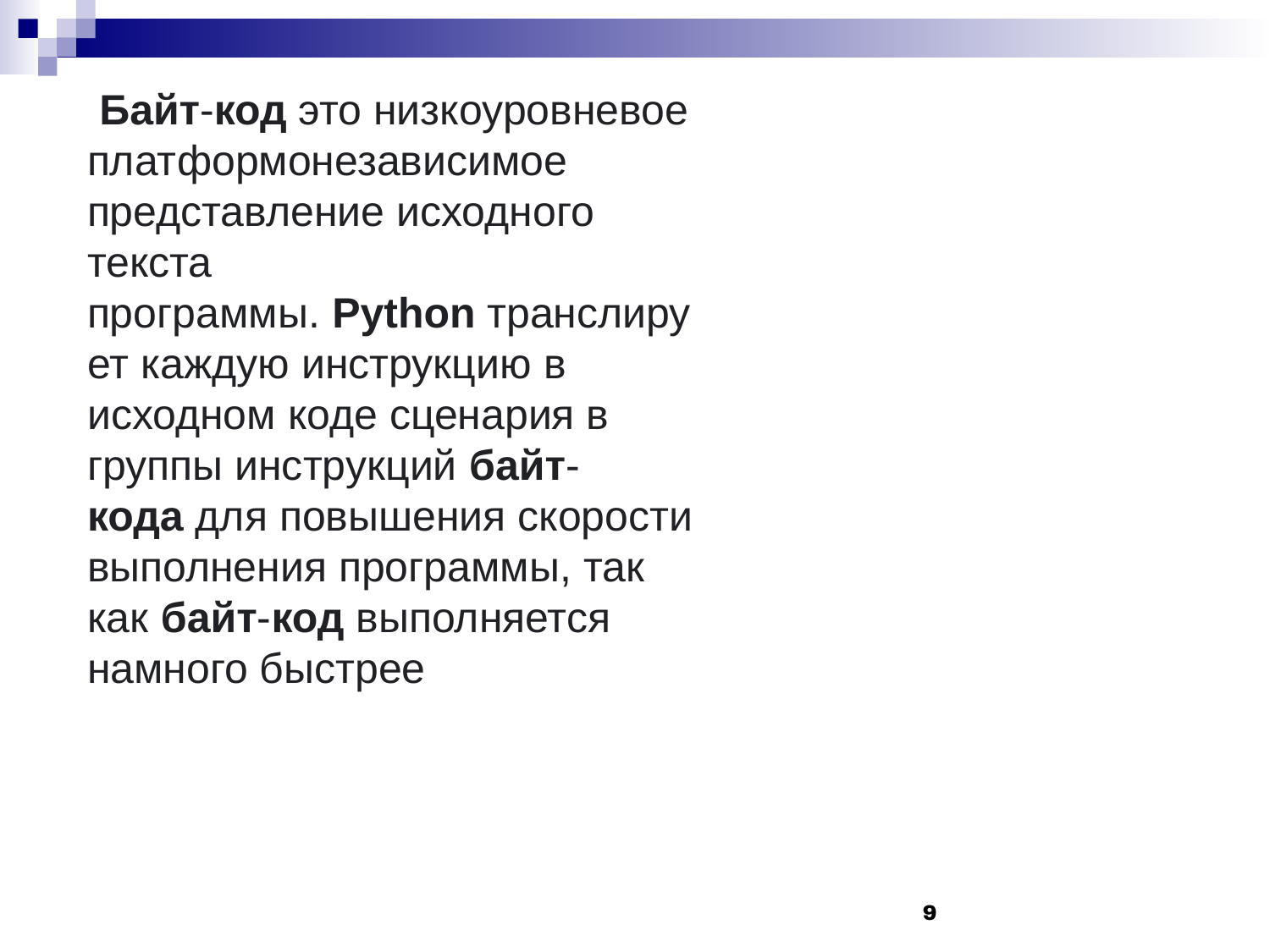

Байт-код это низкоуровневое платформонезависимое представление исходного текста программы. Python транслирует каждую инструкцию в исходном коде сценария в группы инструкций байт-кода для повышения скорости выполнения программы, так как байт-код выполняется намного быстрее
9